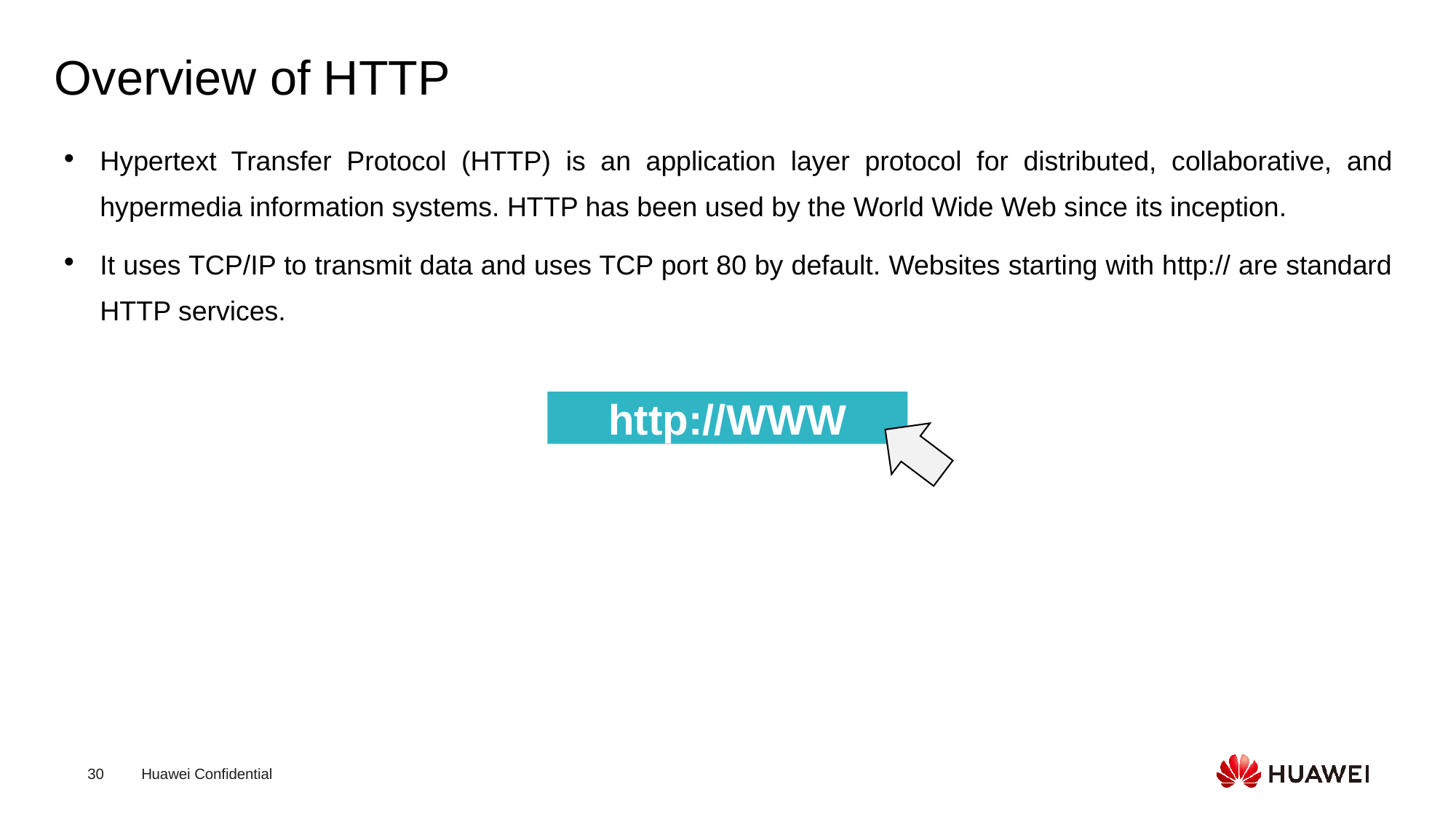

# Overview of HTTP
Hypertext Transfer Protocol (HTTP) is an application layer protocol for distributed, collaborative, and hypermedia information systems. HTTP has been used by the World Wide Web since its inception.
It uses TCP/IP to transmit data and uses TCP port 80 by default. Websites starting with http:// are standard HTTP services.
http://WWW